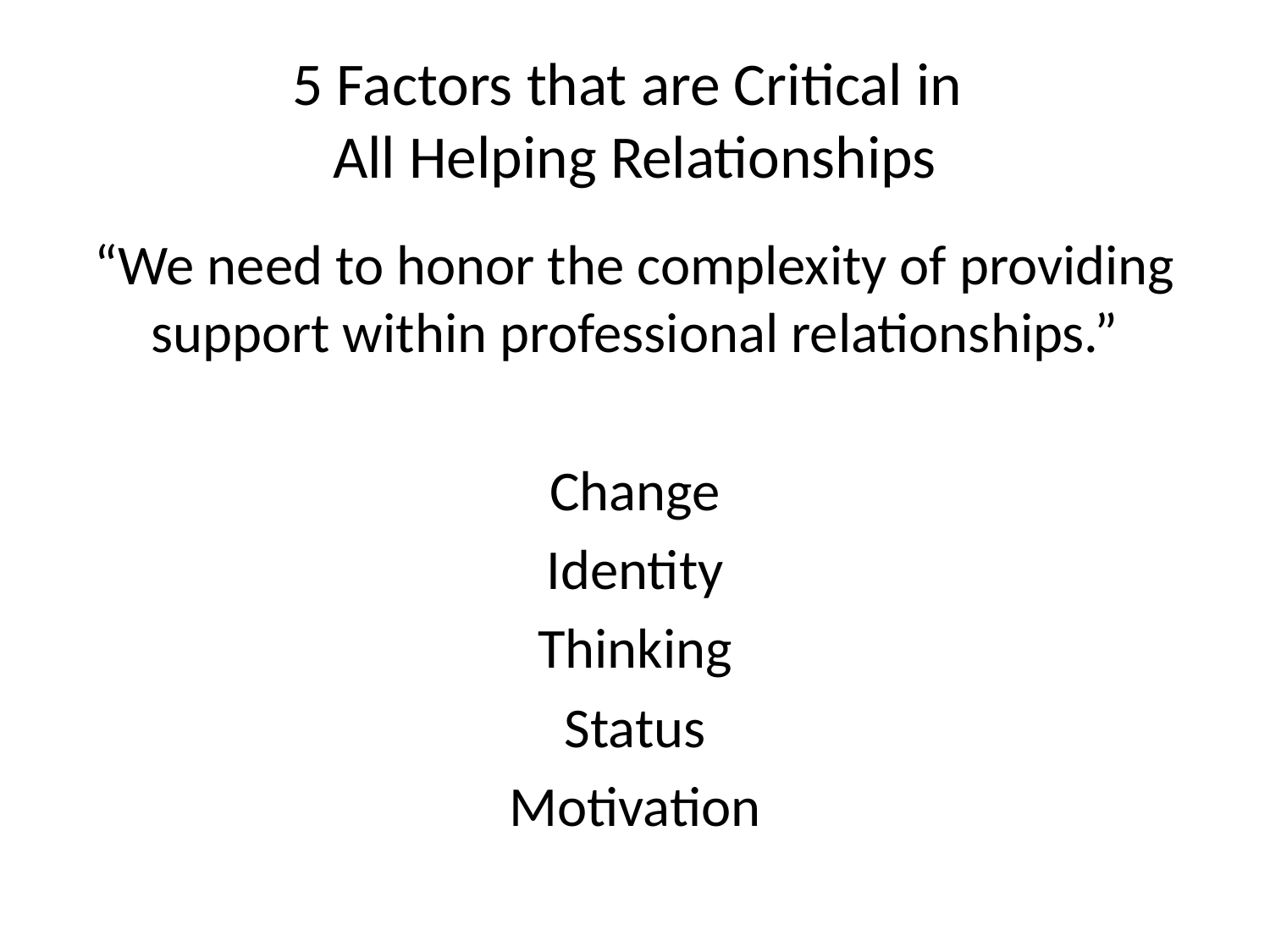

# 5 Factors that are Critical in All Helping Relationships
“We need to honor the complexity of providing support within professional relationships.”

Change
Identity
Thinking
Status
Motivation